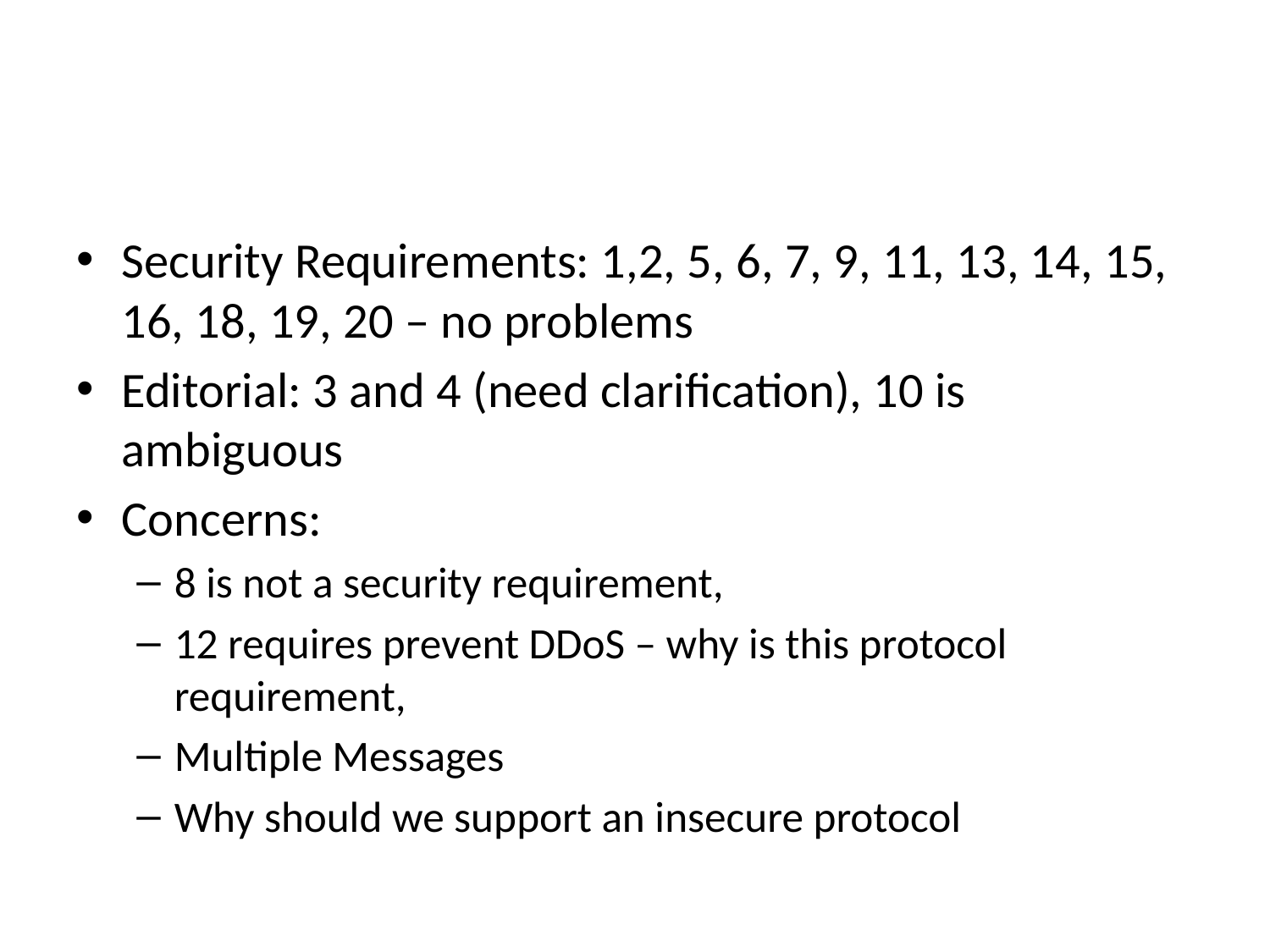

#
Security Requirements: 1,2, 5, 6, 7, 9, 11, 13, 14, 15, 16, 18, 19, 20 – no problems
Editorial: 3 and 4 (need clarification), 10 is ambiguous
Concerns:
8 is not a security requirement,
12 requires prevent DDoS – why is this protocol requirement,
Multiple Messages
Why should we support an insecure protocol